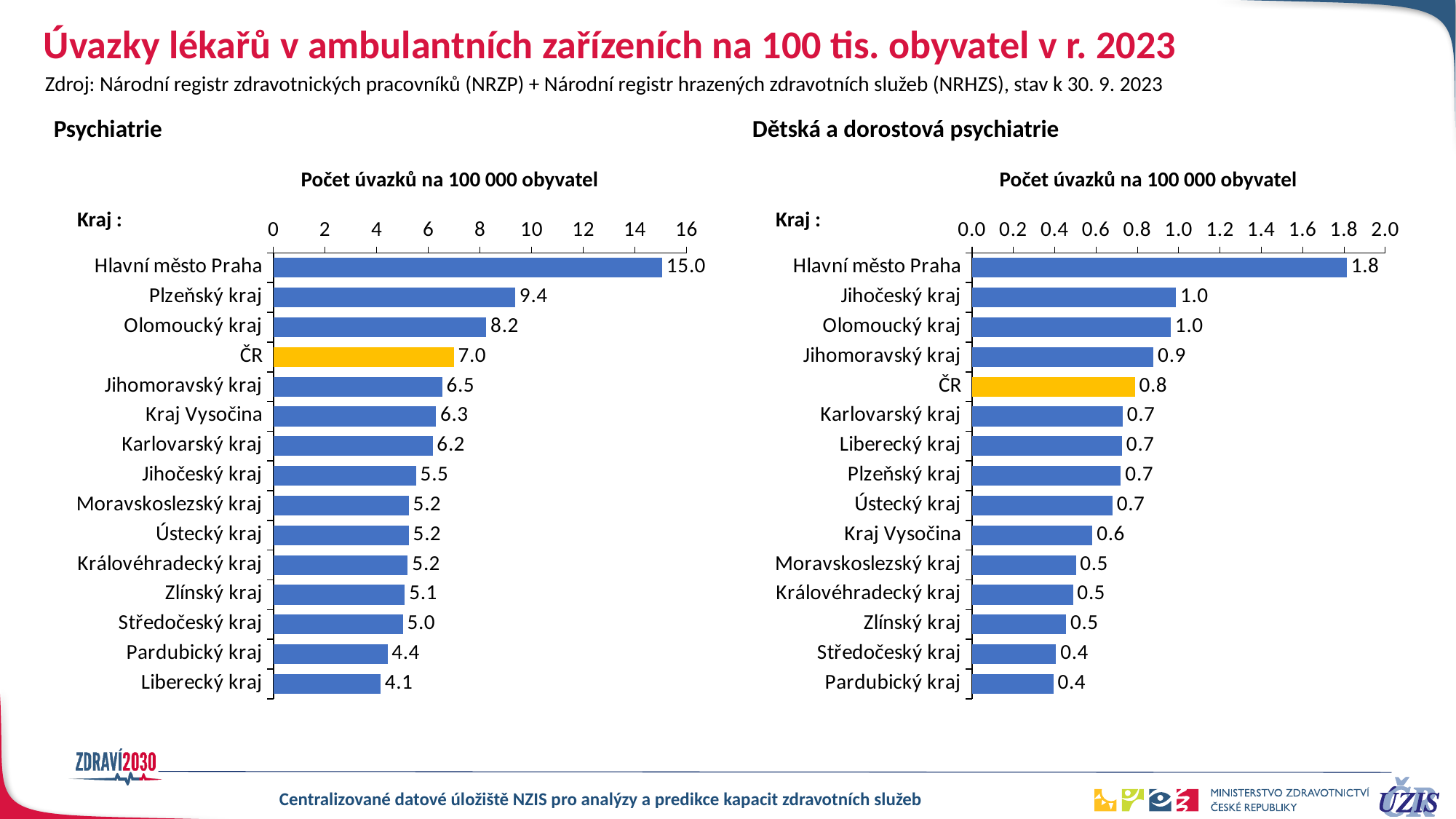

# Úvazky lékařů v ambulantních zařízeních na 100 tis. obyvatel v r. 2023
Zdroj: Národní registr zdravotnických pracovníků (NRZP) + Národní registr hrazených zdravotních služeb (NRHZS), stav k 30. 9. 2023
Psychiatrie
Dětská a dorostová psychiatrie
Počet úvazků na 100 000 obyvatel
Počet úvazků na 100 000 obyvatel

### Chart

| Category | psychiatrie |  |
|---|---|---|
| Hlavní město Praha | 15.045022345405599 | None |
| Plzeňský kraj | 9.360938769846776 | None |
| Olomoucký kraj | 8.236757718399119 | None |
| ČR | 6.984326710184752 | 6.984326710184752 |
| Jihomoravský kraj | 6.533848176141965 | None |
| Kraj Vysočina | 6.288159727415949 | None |
| Karlovarský kraj | 6.161549072702193 | None |
| Jihočeský kraj | 5.520440654113195 | None |
| Moravskoslezský kraj | 5.238409850093387 | None |
| Ústecký kraj | 5.237973895070641 | None |
| Královéhradecký kraj | 5.2029023875000675 | None |
| Zlínský kraj | 5.084999767454279 | None |
| Středočeský kraj | 5.007673384090911 | None |
| Pardubický kraj | 4.414092567341388 | None |
| Liberecký kraj | 4.143132885254588 | None |

### Chart

| Category | dětská a dorostová psychiatrie |  |
|---|---|---|
| Hlavní město Praha | 1.8138604874584294 | None |
| Jihočeský kraj | 0.9872712527767005 | None |
| Olomoucký kraj | 0.9623268049167302 | None |
| Jihomoravský kraj | 0.8782451528097273 | None |
| ČR | 0.7883608531549533 | 0.7883608531549533 |
| Karlovarský kraj | 0.728895246853659 | None |
| Liberecký kraj | 0.7257718004261127 | None |
| Plzeňský kraj | 0.7201992771577898 | None |
| Ústecký kraj | 0.679520937738894 | None |
| Kraj Vysočina | 0.5827766197790499 | None |
| Moravskoslezský kraj | 0.5018181451389204 | None |
| Královéhradecký kraj | 0.4880534949852953 | None |
| Zlínský kraj | 0.4547560767642038 | None |
| Středočeský kraj | 0.40642188258784445 | None |
| Pardubický kraj | 0.39337243102271163 | None |
Kraj :
Kraj :